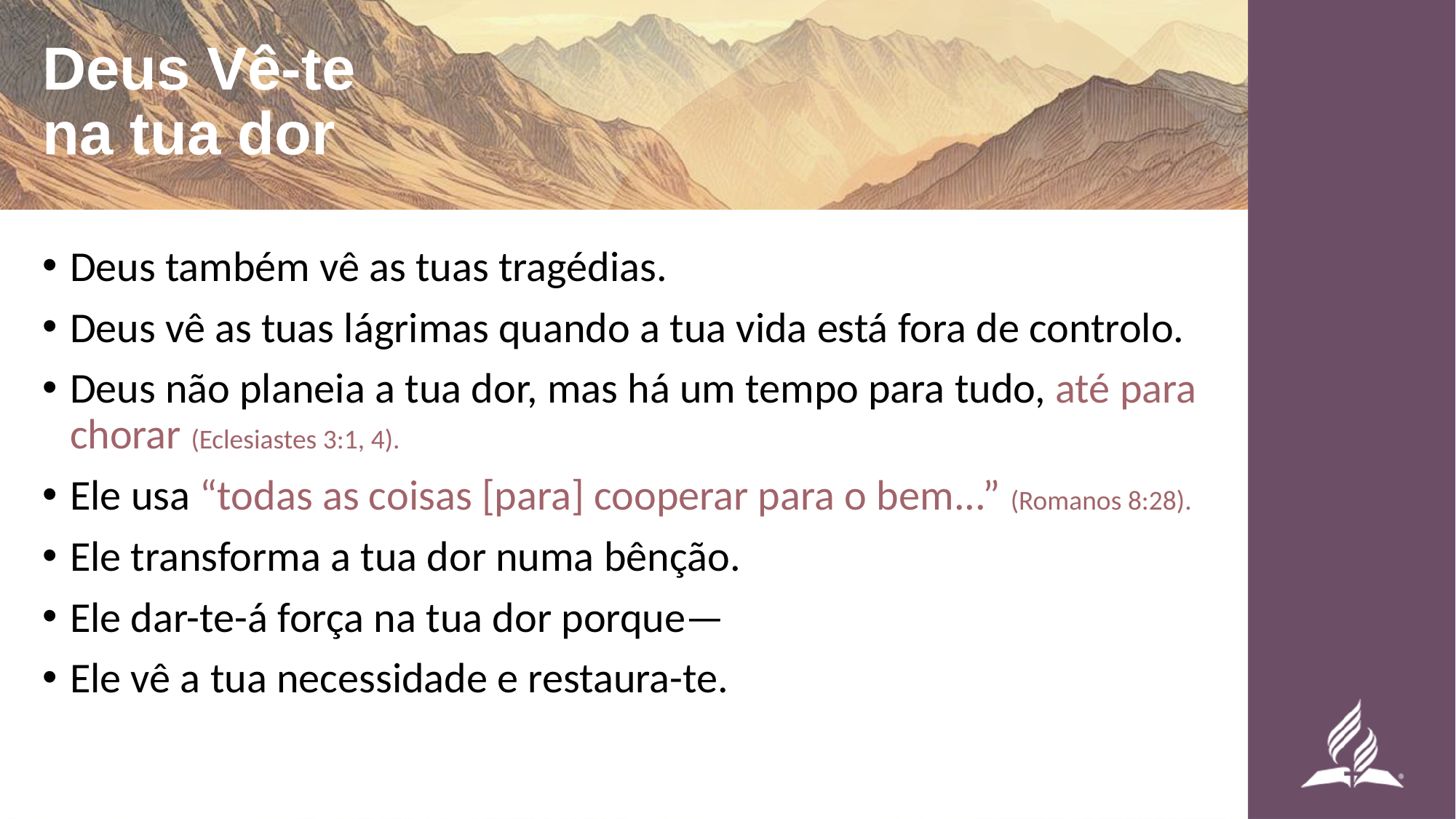

# Deus Vê-te na tua dor
Deus também vê as tuas tragédias.
Deus vê as tuas lágrimas quando a tua vida está fora de controlo.
Deus não planeia a tua dor, mas há um tempo para tudo, até para chorar (Eclesiastes 3:1, 4).
Ele usa “todas as coisas [para] cooperar para o bem...” (Romanos 8:28).
Ele transforma a tua dor numa bênção.
Ele dar-te-á força na tua dor porque—
Ele vê a tua necessidade e restaura-te.